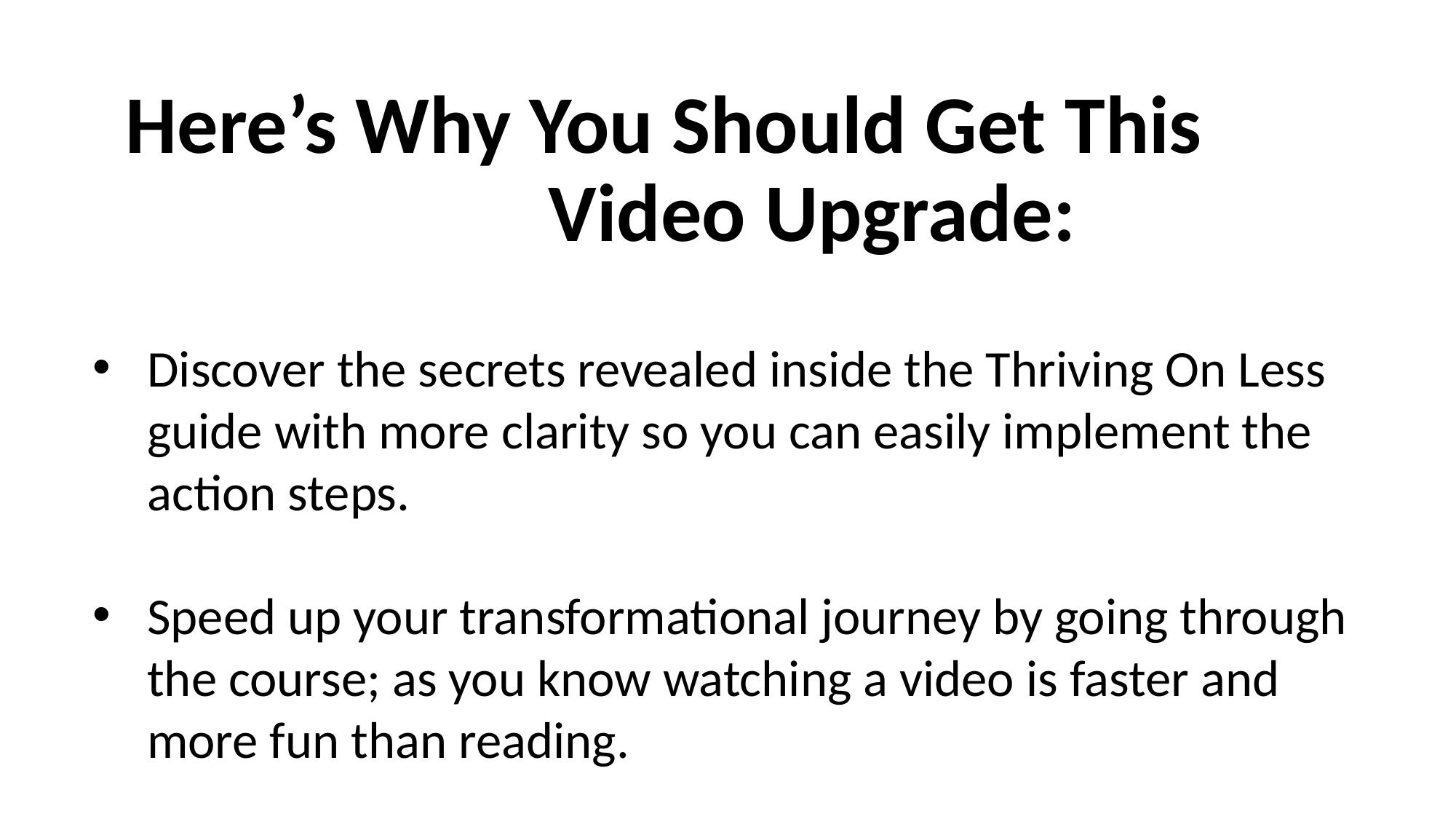

# Here’s Why You Should Get This                 Video Upgrade:
Discover the secrets revealed inside the Thriving On Less guide with more clarity so you can easily implement the action steps.

Speed up your transformational journey by going through the course; as you know watching a video is faster and more fun than reading.